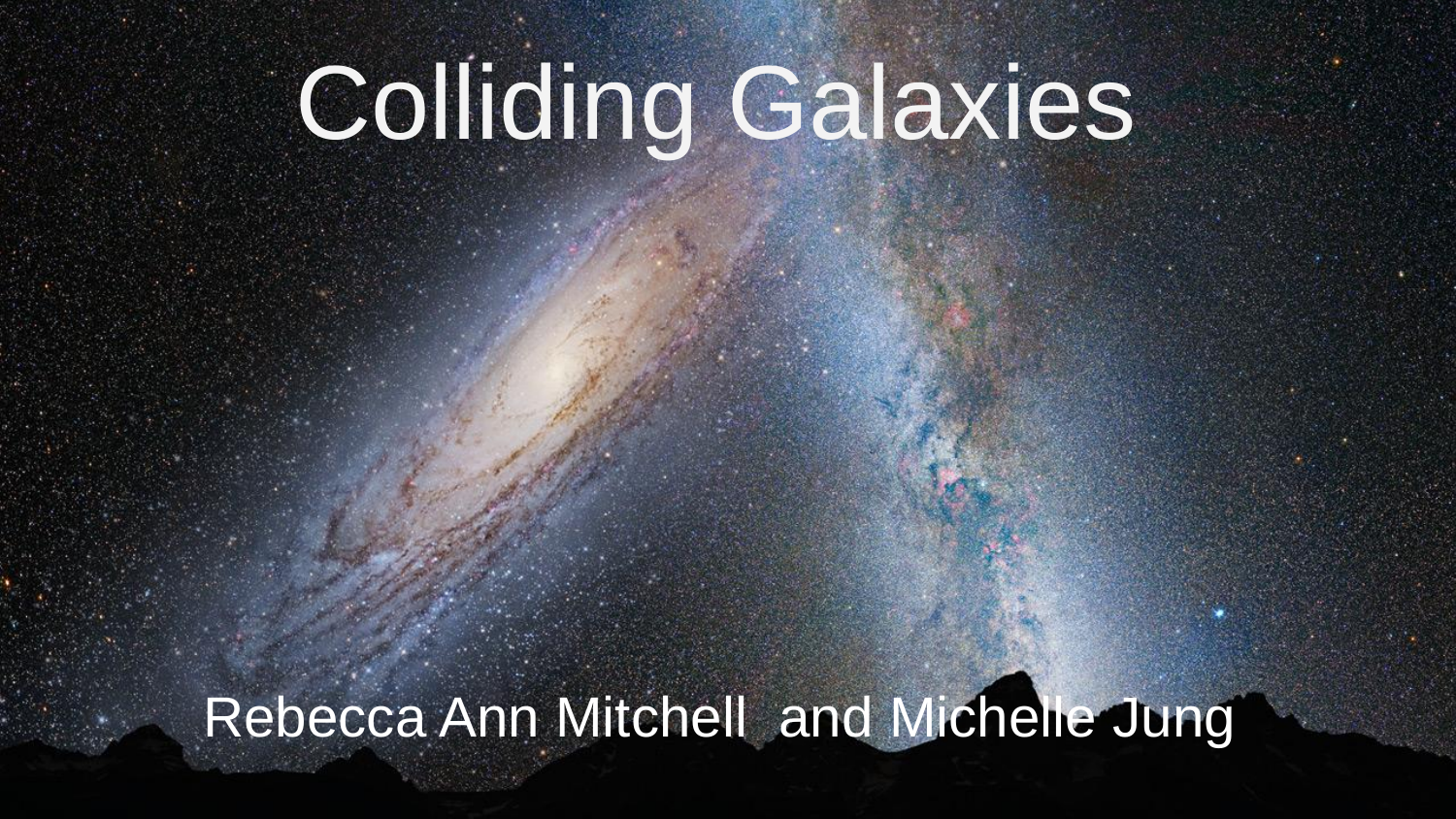

# Colliding Galaxies
Rebecca Ann Mitchell  and Michelle Jung